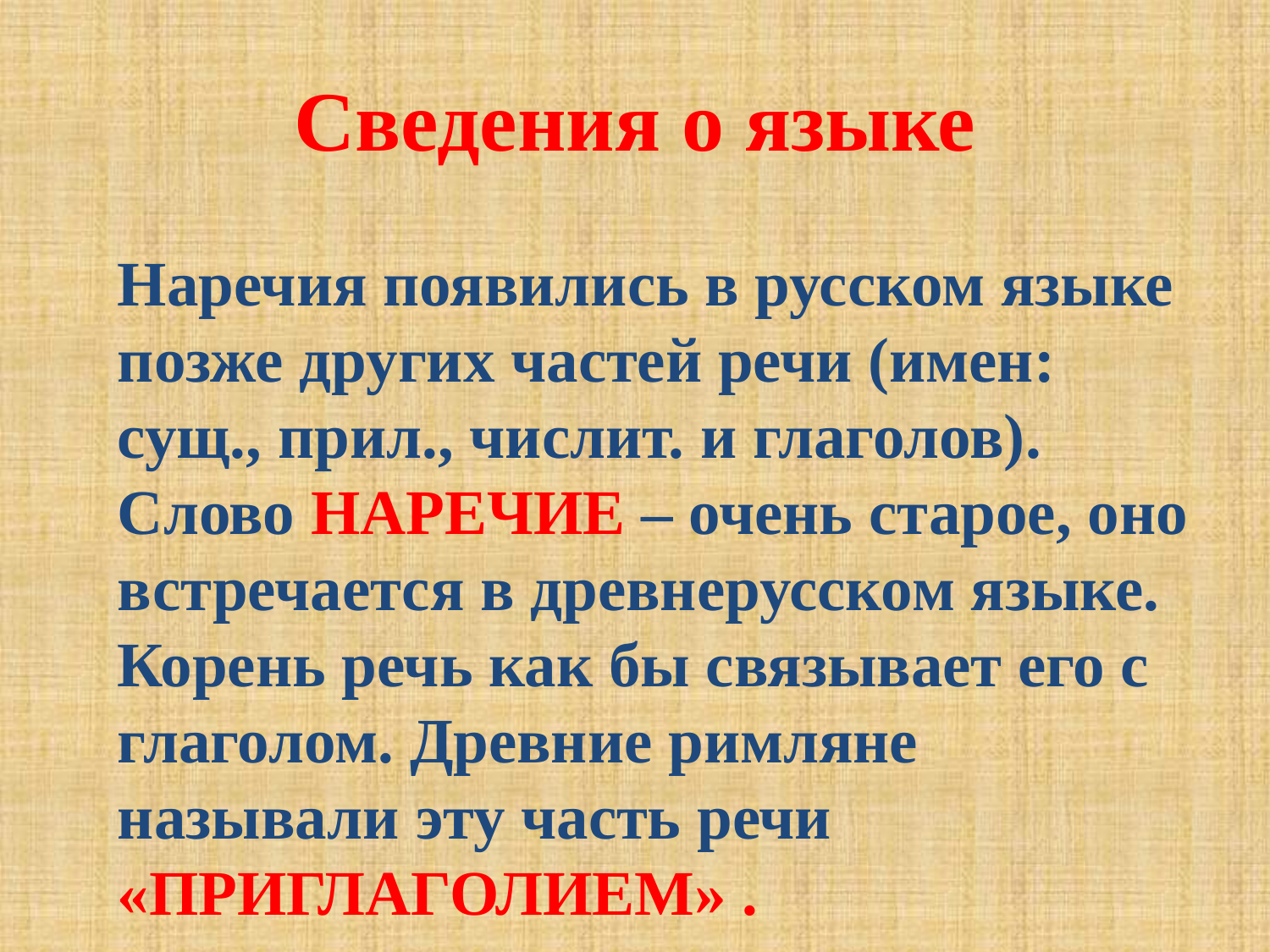

# Сведения о языке
Наречия появились в русском языке позже других частей речи (имен: сущ., прил., числит. и глаголов). Слово НАРЕЧИЕ – очень старое, оно встречается в древнерусском языке. Корень речь как бы связывает его с глаголом. Древние римляне называли эту часть речи «ПРИГЛАГОЛИЕМ» .